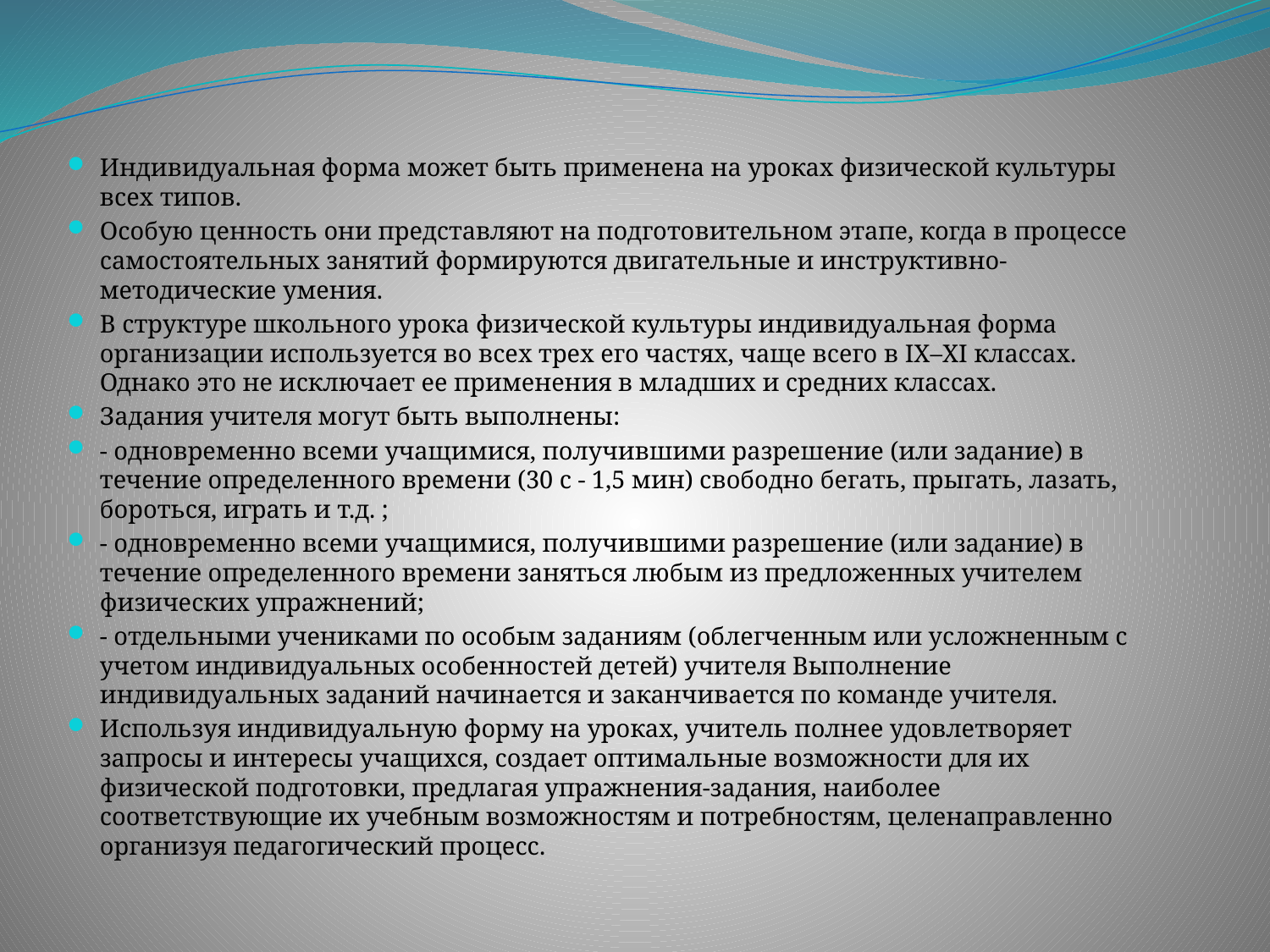

Индивидуальная форма может быть применена на уроках физической культуры всех типов.
Особую ценность они представляют на подготовительном этапе, когда в процессе самостоятельных занятий формируются двигательные и инструктивно-методические умения.
В структуре школьного урока физической культуры индивидуальная форма организации используется во всех трех его частях, чаще всего в IX–XI классах. Однако это не исключает ее применения в младших и средних классах.
Задания учителя могут быть выполнены:
- одновременно всеми учащимися, получившими разрешение (или задание) в течение определенного времени (30 с - 1,5 мин) свободно бегать, прыгать, лазать, бороться, играть и т.д. ;
- одновременно всеми учащимися, получившими разрешение (или задание) в течение определенного времени заняться любым из предложенных учителем физических упражнений;
- отдельными учениками по особым заданиям (облегченным или усложненным с учетом индивидуальных особенностей детей) учителя Выполнение индивидуальных заданий начинается и заканчивается по команде учителя.
Используя индивидуальную форму на уроках, учитель полнее удовлетворяет запросы и интересы учащихся, создает оптимальные возможности для их физической подготовки, предлагая упражнения-задания, наиболее соответствующие их учебным возможностям и потребностям, целенаправленно организуя педагогический процесс.